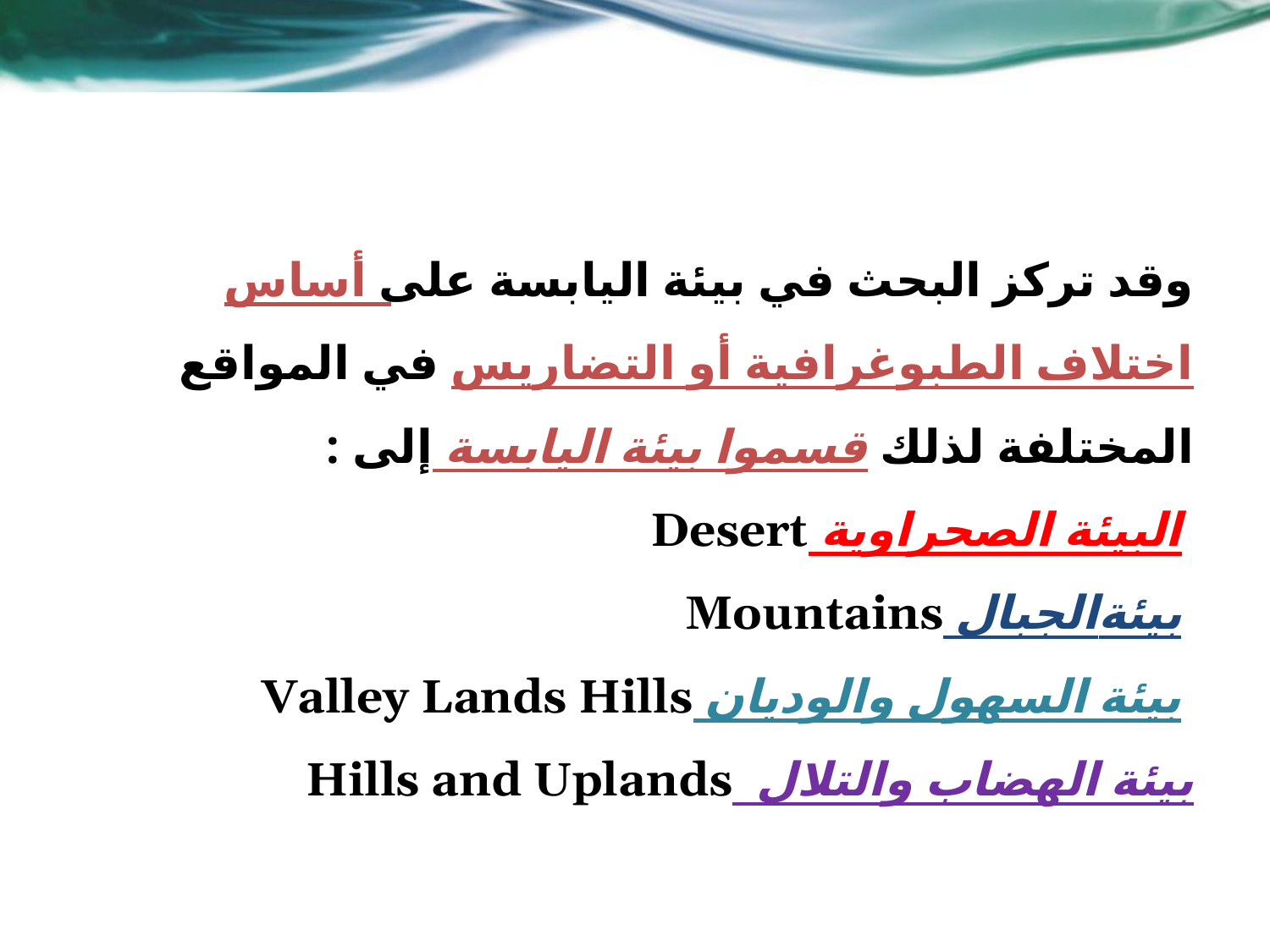

وقد تركز البحث في بيئة اليابسة على أساس اختلاف الطبوغرافية أو التضاريس في المواقع المختلفة لذلك قسموا بيئة اليابسة إلى :
 البيئة الصحراوية Desert
 بيئةالجبال Mountains
 بيئة السهول والوديان Valley Lands Hills
بيئة الهضاب والتلال  Hills and Uplands